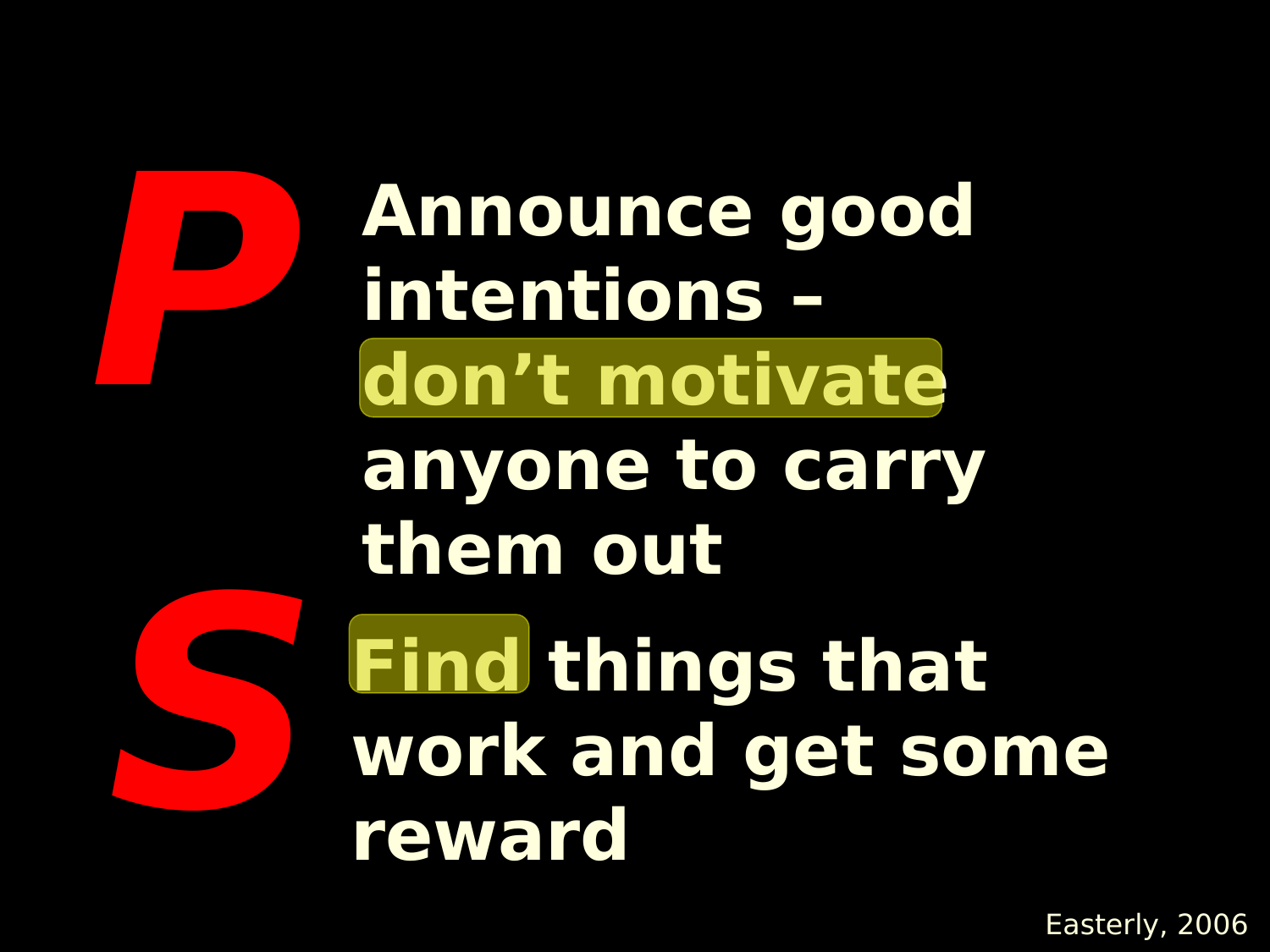

P
Announce good intentions –
don’t motivate
anyone to carry them out

S
Find things that work and get some reward

Easterly, 2006